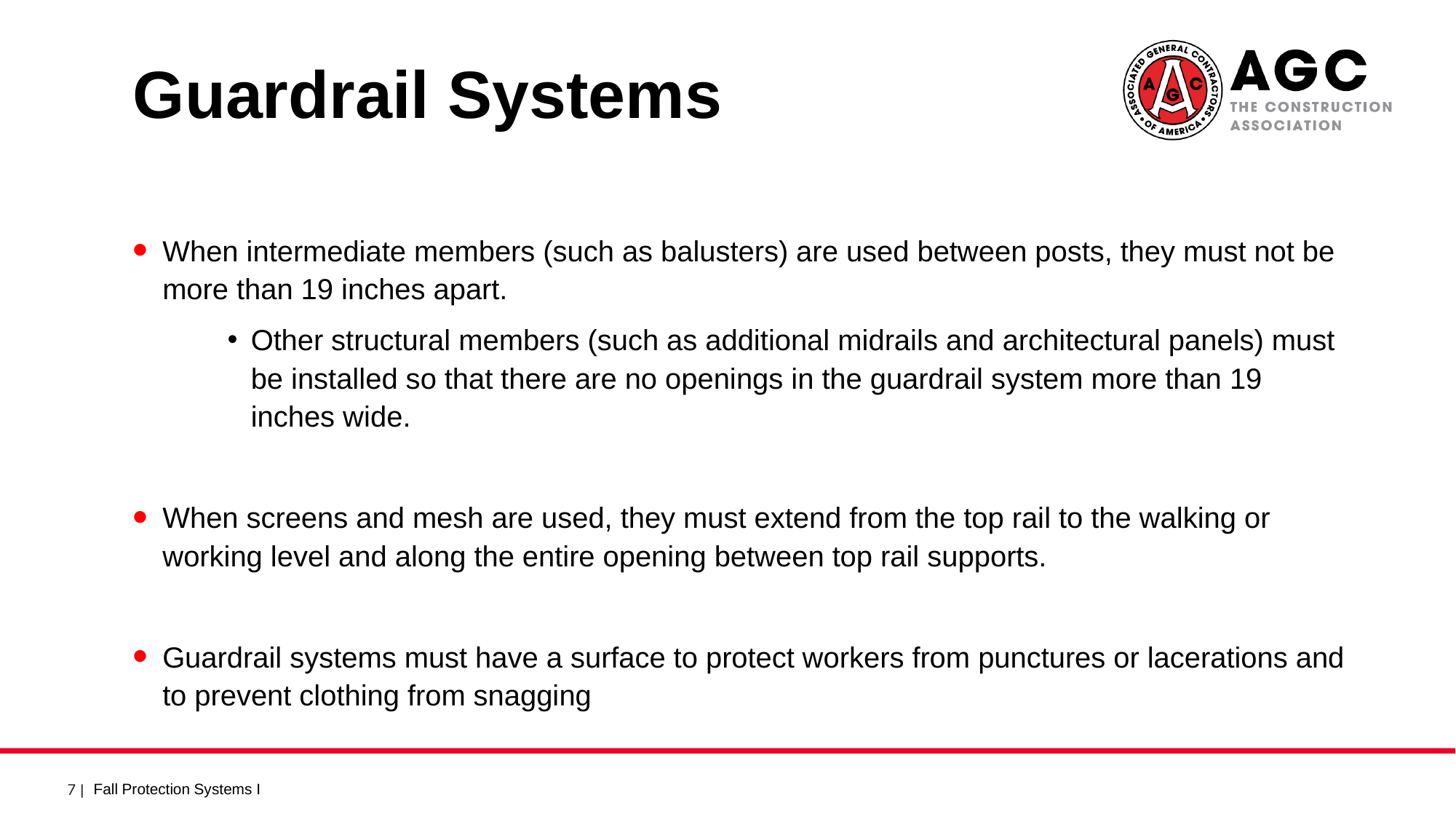

Guardrail Systems 2
When intermediate members (such as balusters) are used between posts, they must not be more than 19 inches apart.
Other structural members (such as additional midrails and architectural panels) must be installed so that there are no openings in the guardrail system more than 19 inches wide.

When screens and mesh are used, they must extend from the top rail to the walking or working level and along the entire opening between top rail supports.

Guardrail systems must have a surface to protect workers from punctures or lacerations and to prevent clothing from snagging

Fall Protection Systems I